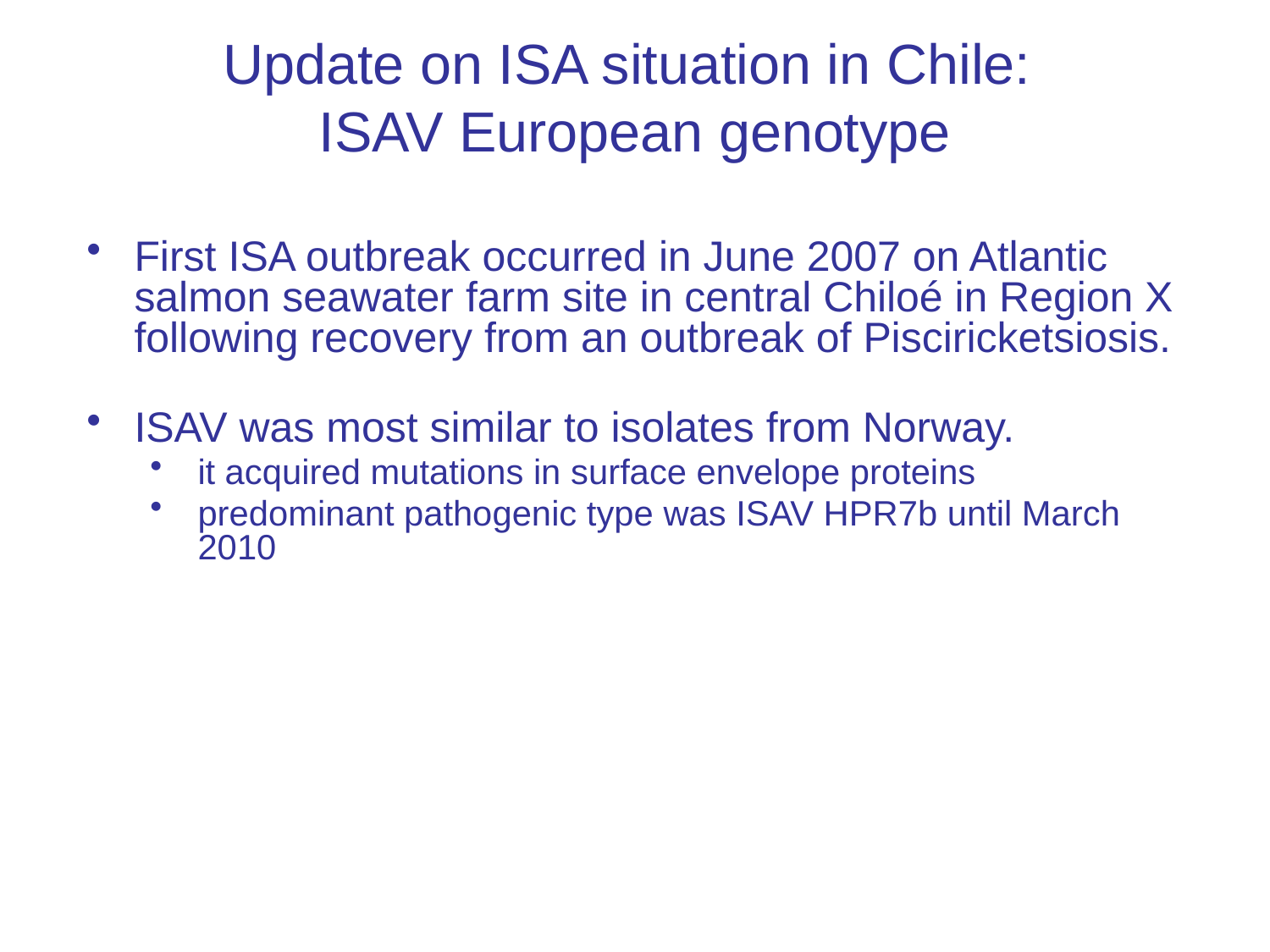

Update on ISA situation in Chile:
ISAV European genotype
First ISA outbreak occurred in June 2007 on Atlantic salmon seawater farm site in central Chiloé in Region X following recovery from an outbreak of Pisciricketsiosis.

ISAV was most similar to isolates from Norway.
it acquired mutations in surface envelope proteins
predominant pathogenic type was ISAV HPR7b until March 2010